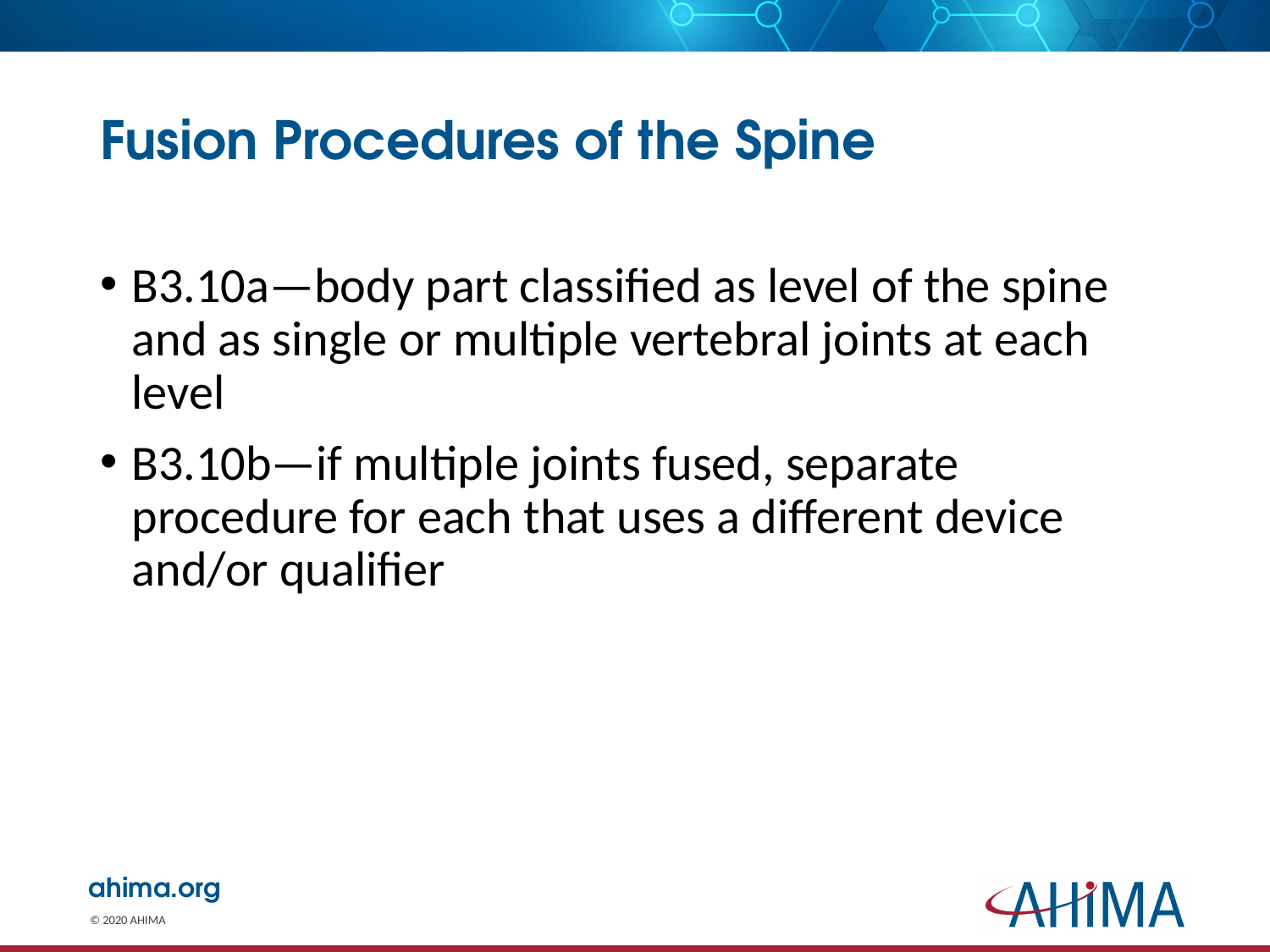

# Fusion Procedures of the Spine
B3.10a—body part classified as level of the spine and as single or multiple vertebral joints at each level
B3.10b—if multiple joints fused, separate procedure for each that uses a different device and/or qualifier